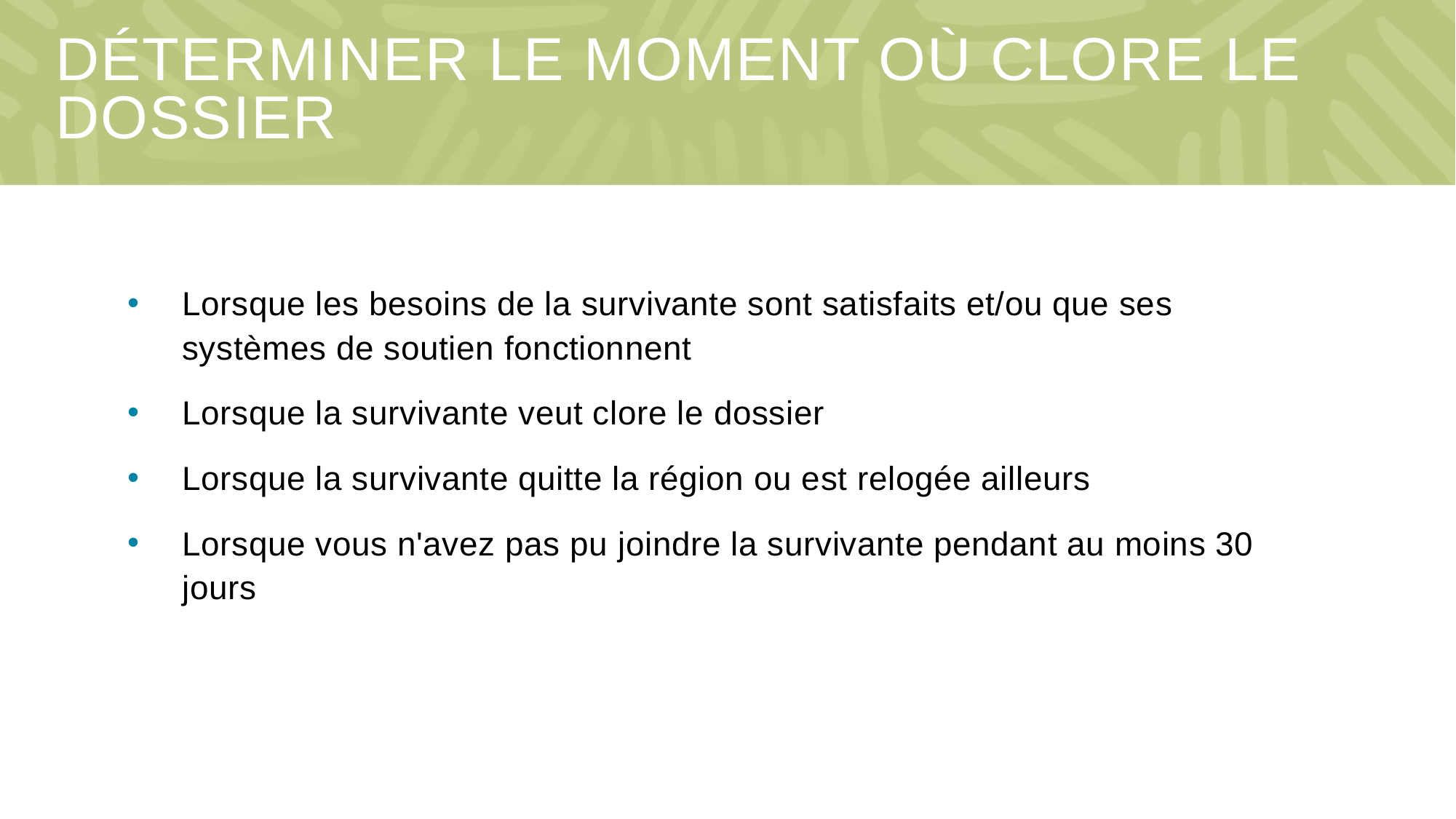

# Déterminer le moment où clore le dossier
Lorsque les besoins de la survivante sont satisfaits et/ou que ses systèmes de soutien fonctionnent
Lorsque la survivante veut clore le dossier
Lorsque la survivante quitte la région ou est relogée ailleurs
Lorsque vous n'avez pas pu joindre la survivante pendant au moins 30 jours